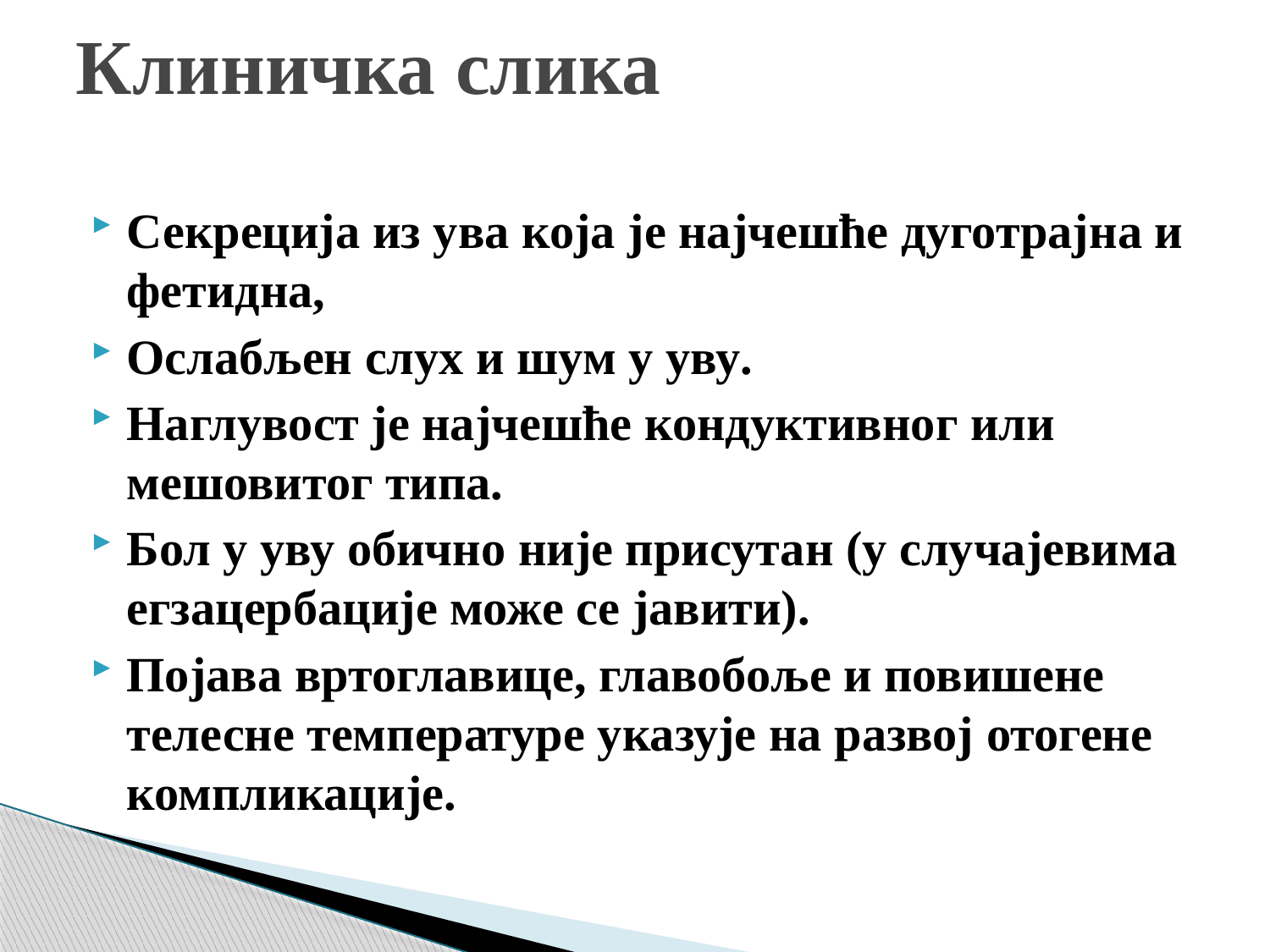

# Клиничка слика

Секреција из ува која је најчешће дуготрајна и фетидна,
Ослабљен слух и шум у уву.
Наглувост је најчешће кондуктивног или мешовитог типа.
Бол у уву обично није присутан (у случајевима егзацербације може се јавити).
Појава вртоглавице, главобоље и повишене телесне температуре указује на развој отогене компликације.